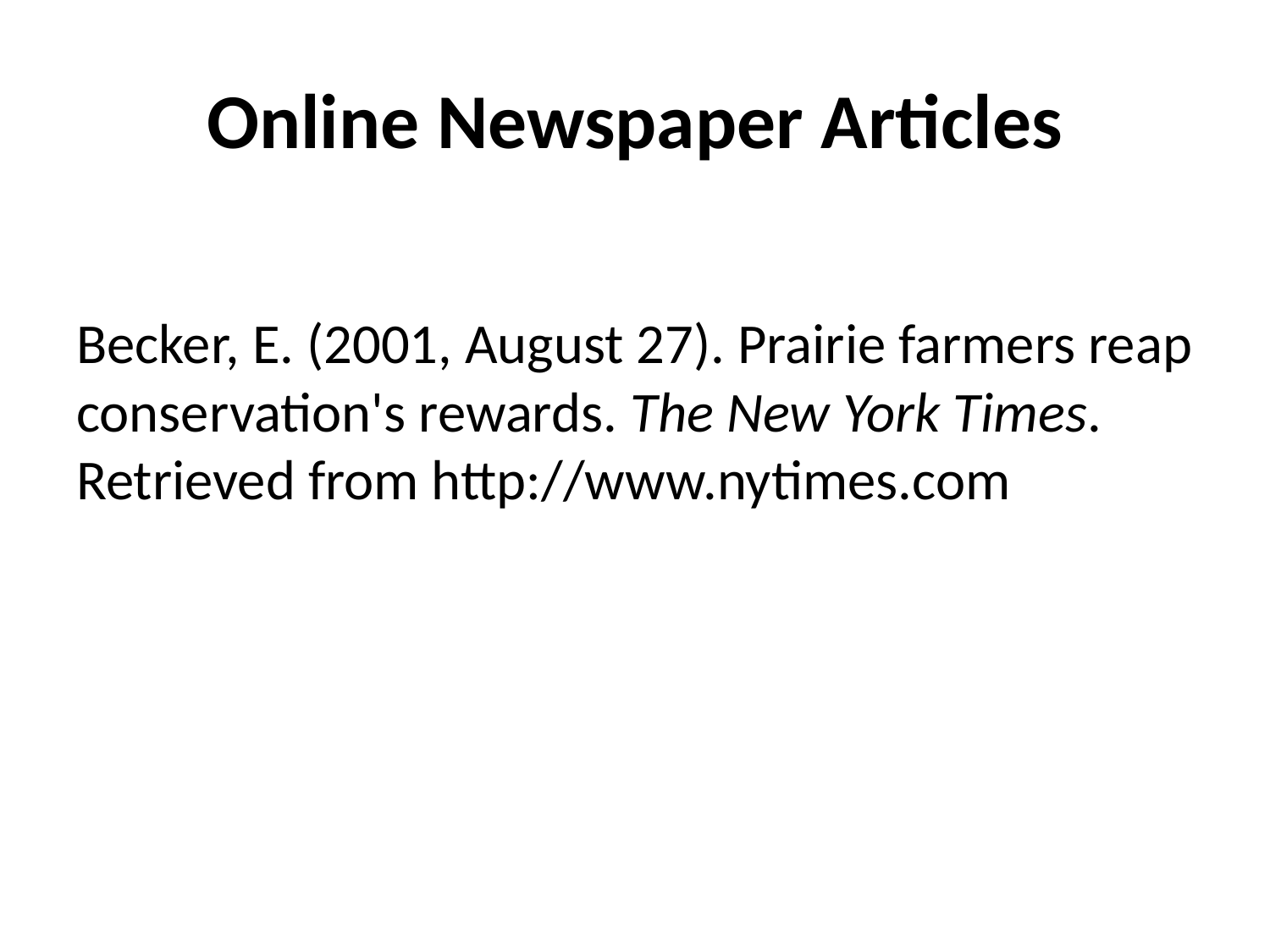

# Online Newspaper Articles

Becker, E. (2001, August 27). Prairie farmers reap conservation's rewards. The New York Times. Retrieved from http://www.nytimes.com